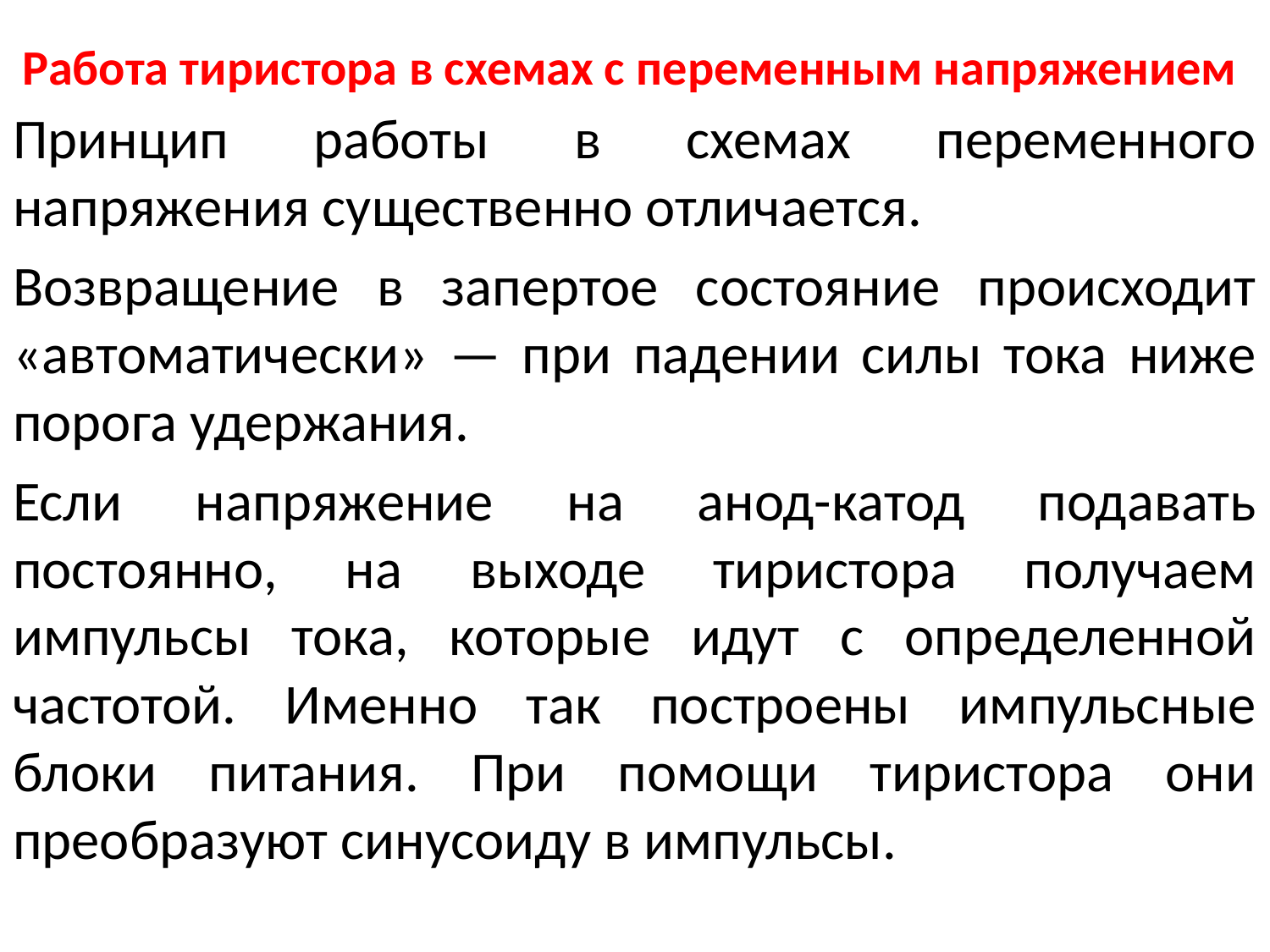

# Работа тиристора в схемах с переменным напряжением
Принцип работы в схемах переменного напряжения существенно отличается.
Возвращение в запертое состояние происходит «автоматически» — при падении силы тока ниже порога удержания.
Если напряжение на анод-катод подавать постоянно, на выходе тиристора получаем импульсы тока, которые идут с определенной частотой. Именно так построены импульсные блоки питания. При помощи тиристора они преобразуют синусоиду в импульсы.